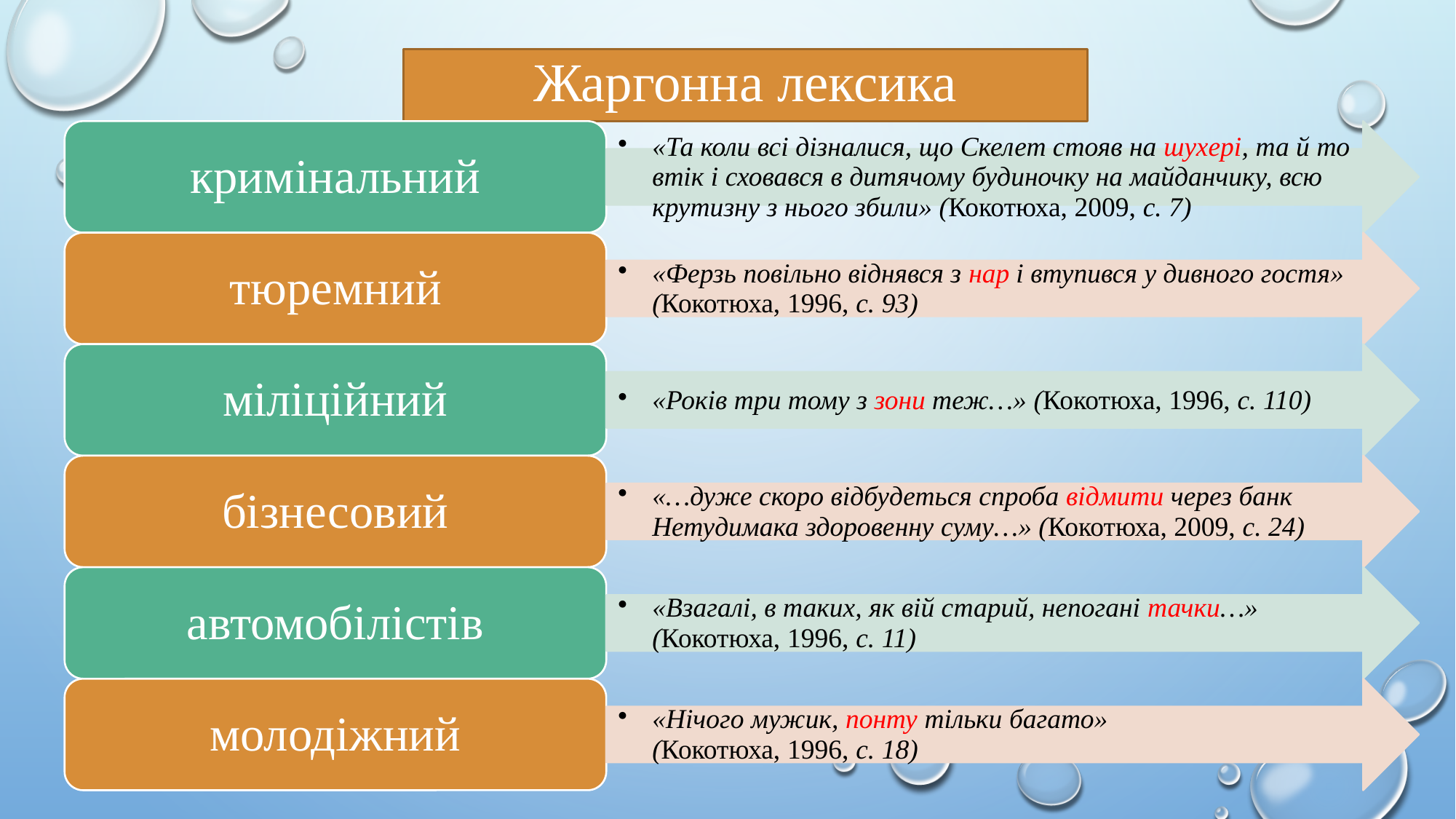

Жаргонна лексика
кримінальний
«Та коли всі дізналися, що Скелет стояв на шухері, та й то втік і сховався в дитячому будиночку на майданчику, всю крутизну з нього збили» (Кокотюха, 2009, с. 7)
тюремний
«Ферзь повільно віднявся з нар і втупився у дивного гостя» (Кокотюха, 1996, с. 93)
міліційний
«Років три тому з зони теж…» (Кокотюха, 1996, с. 110)
«Нічого мужик, понту тільки багато» (Кокотюха, 1996, с. 18)
бізнесовий
«…дуже скоро відбудеться спроба відмити через банк Нетудимака здоровенну суму…» (Кокотюха, 2009, с. 24)
автомобілістів
«Взагалі, в таких, як вій старий, непогані тачки…» (Кокотюха, 1996, с. 11)
молодіжний